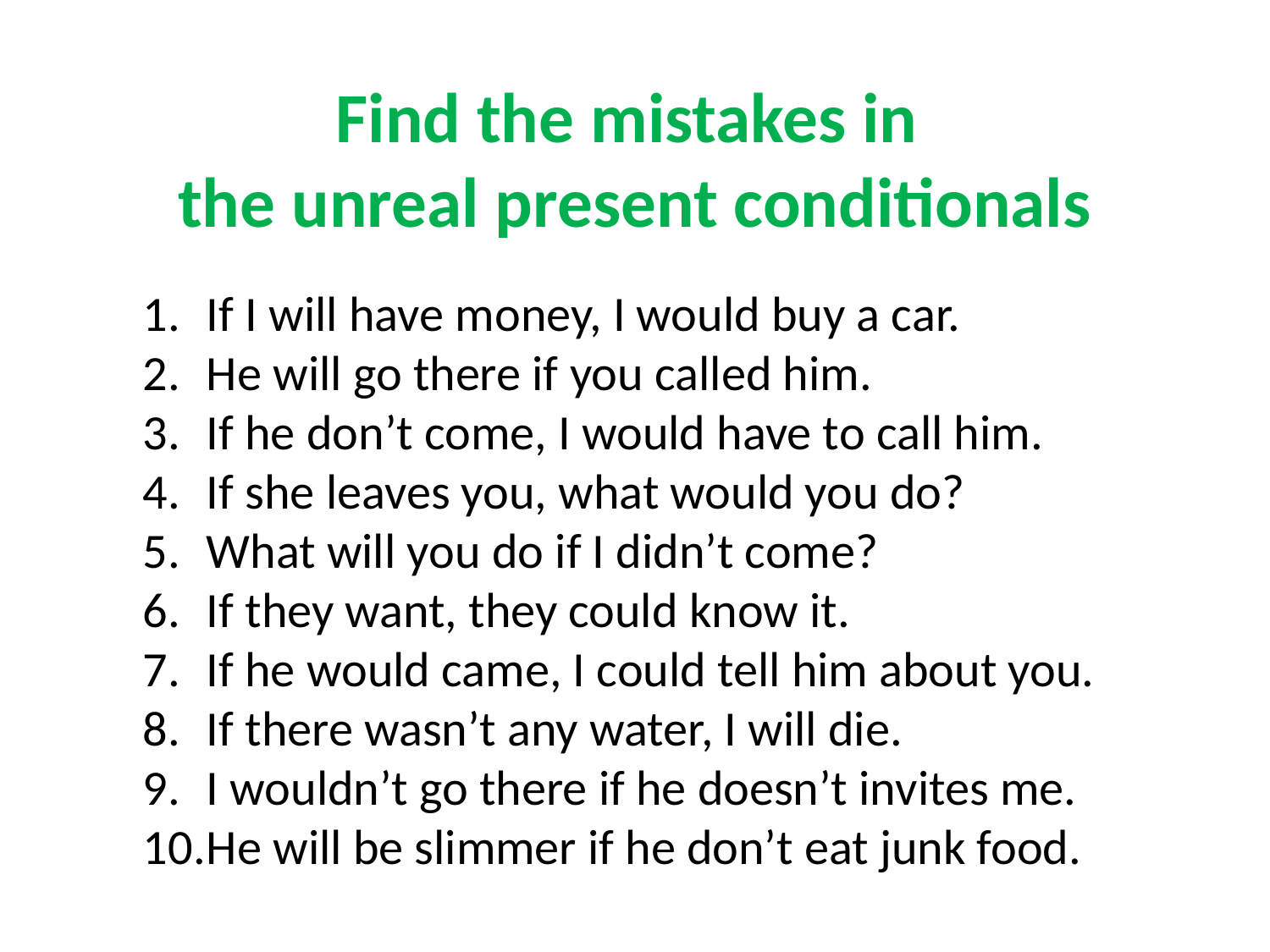

Find the mistakes in
the unreal present conditionals
If I will have money, I would buy a car.
He will go there if you called him.
If he don’t come, I would have to call him.
If she leaves you, what would you do?
What will you do if I didn’t come?
If they want, they could know it.
If he would came, I could tell him about you.
If there wasn’t any water, I will die.
I wouldn’t go there if he doesn’t invites me.
He will be slimmer if he don’t eat junk food.